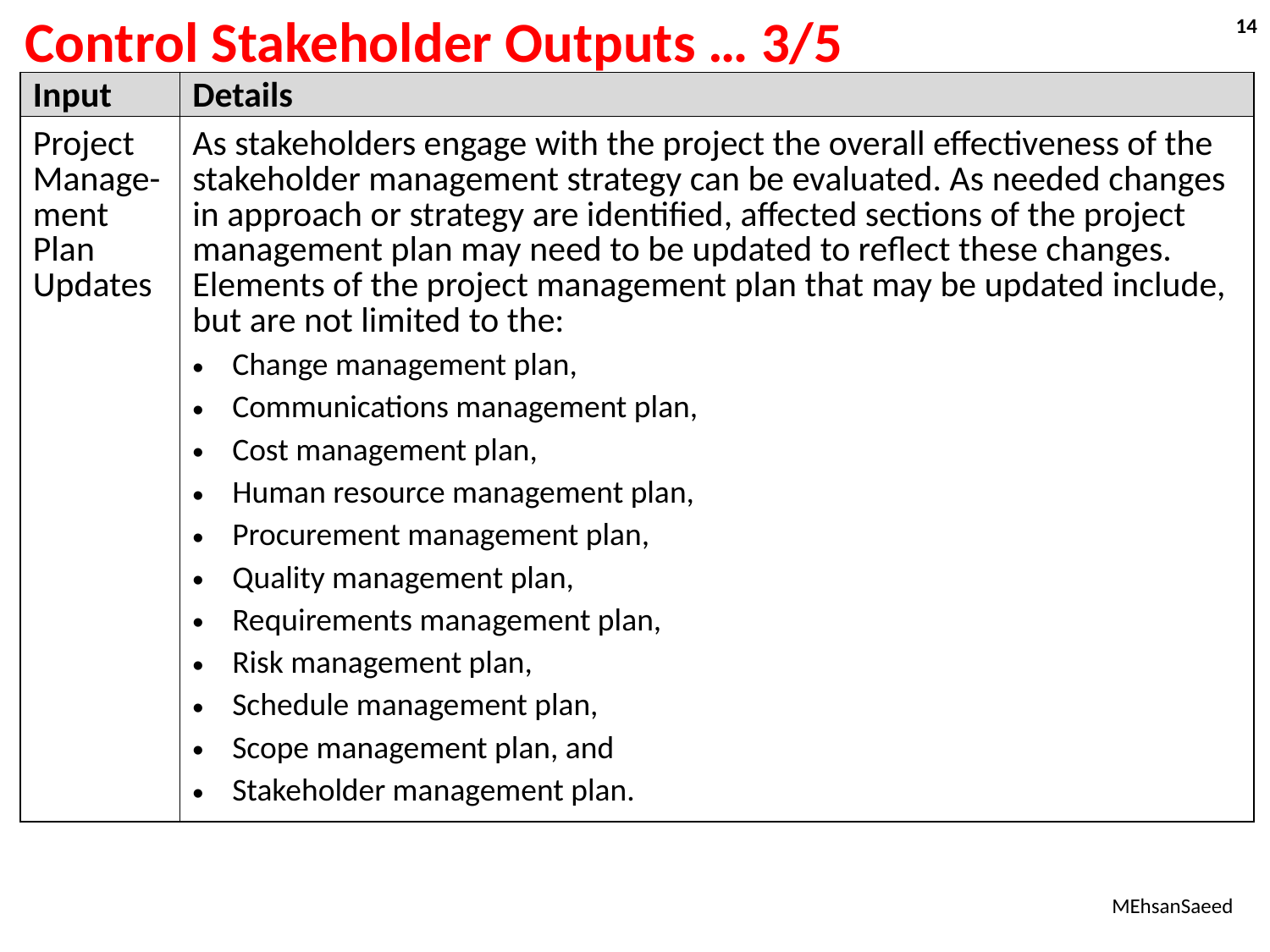

# Control Stakeholder Outputs … 3/5
14
| Input | Details |
| --- | --- |
| Project Manage-ment Plan Updates | As stakeholders engage with the project the overall effectiveness of the stakeholder management strategy can be evaluated. As needed changes in approach or strategy are identified, affected sections of the project management plan may need to be updated to reflect these changes. Elements of the project management plan that may be updated include, but are not limited to the: Change management plan, Communications management plan, Cost management plan, Human resource management plan, Procurement management plan, Quality management plan, Requirements management plan, Risk management plan, Schedule management plan, Scope management plan, and Stakeholder management plan. |
MEhsanSaeed